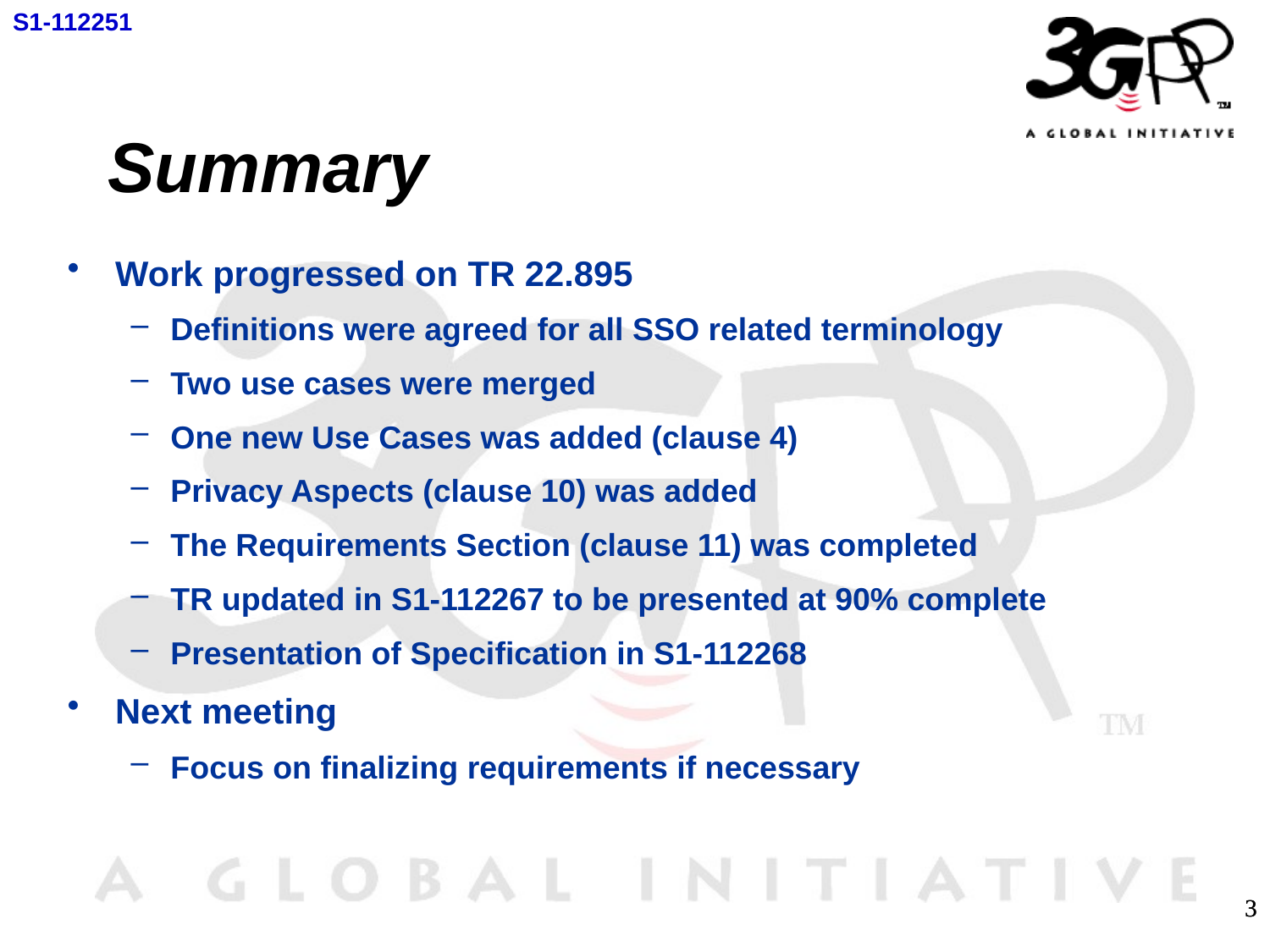

S1-112251
Summary
Work progressed on TR 22.895
Definitions were agreed for all SSO related terminology
Two use cases were merged
One new Use Cases was added (clause 4)
Privacy Aspects (clause 10) was added
The Requirements Section (clause 11) was completed
TR updated in S1-112267 to be presented at 90% complete
Presentation of Specification in S1-112268
Next meeting
Focus on finalizing requirements if necessary

3
3